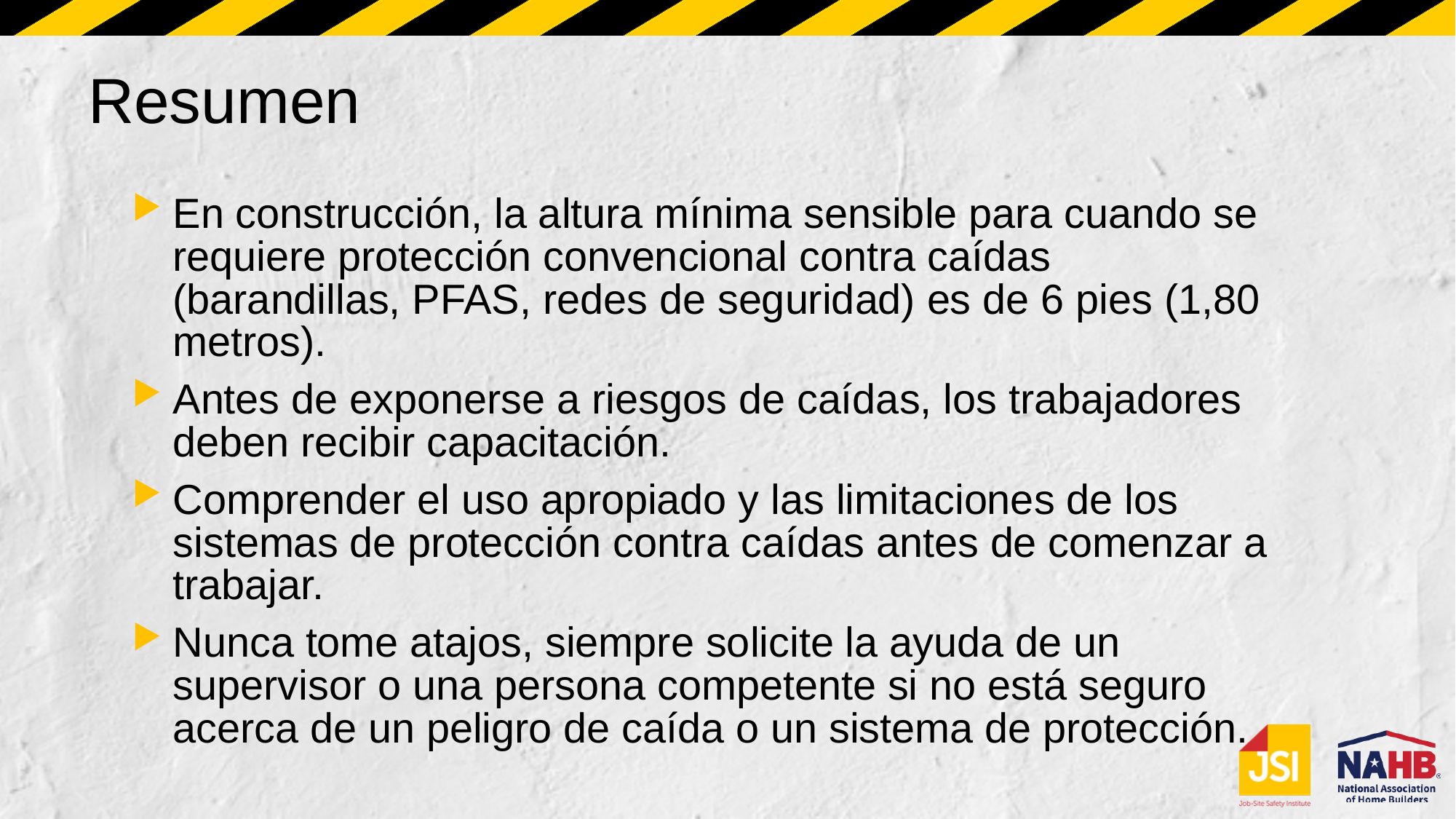

# Resumen
En construcción, la altura mínima sensible para cuando se requiere protección convencional contra caídas (barandillas, PFAS, redes de seguridad) es de 6 pies (1,80 metros).
Antes de exponerse a riesgos de caídas, los trabajadores deben recibir capacitación.
Comprender el uso apropiado y las limitaciones de los sistemas de protección contra caídas antes de comenzar a trabajar.
Nunca tome atajos, siempre solicite la ayuda de un supervisor o una persona competente si no está seguro acerca de un peligro de caída o un sistema de protección.